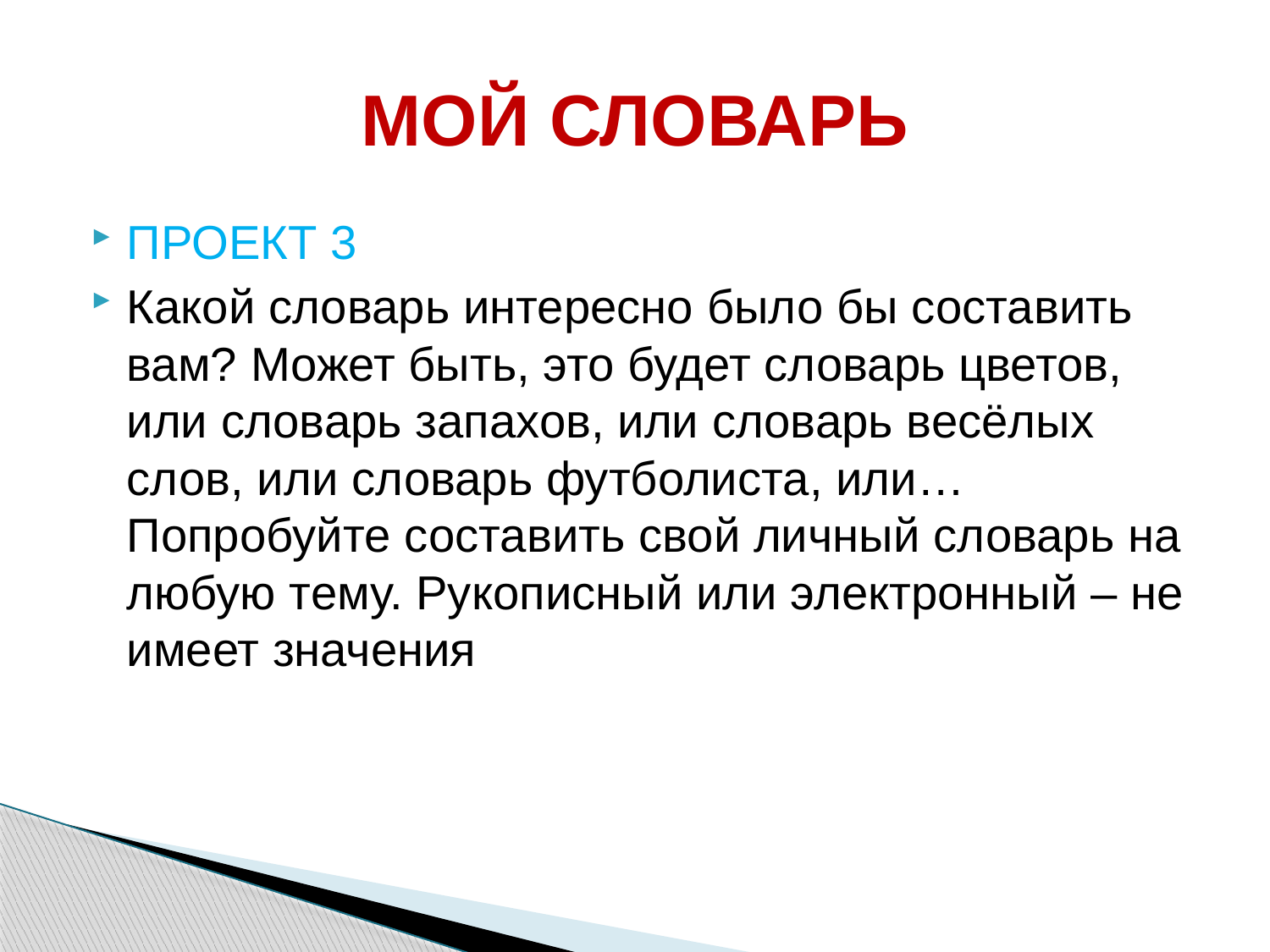

# МОЙ СЛОВАРЬ
ПРОЕКТ 3
Какой словарь интересно было бы составить вам? Может быть, это будет словарь цветов, или словарь запахов, или словарь весёлых слов, или словарь футболиста, или… Попробуйте составить свой личный словарь на любую тему. Рукописный или электронный – не имеет значения